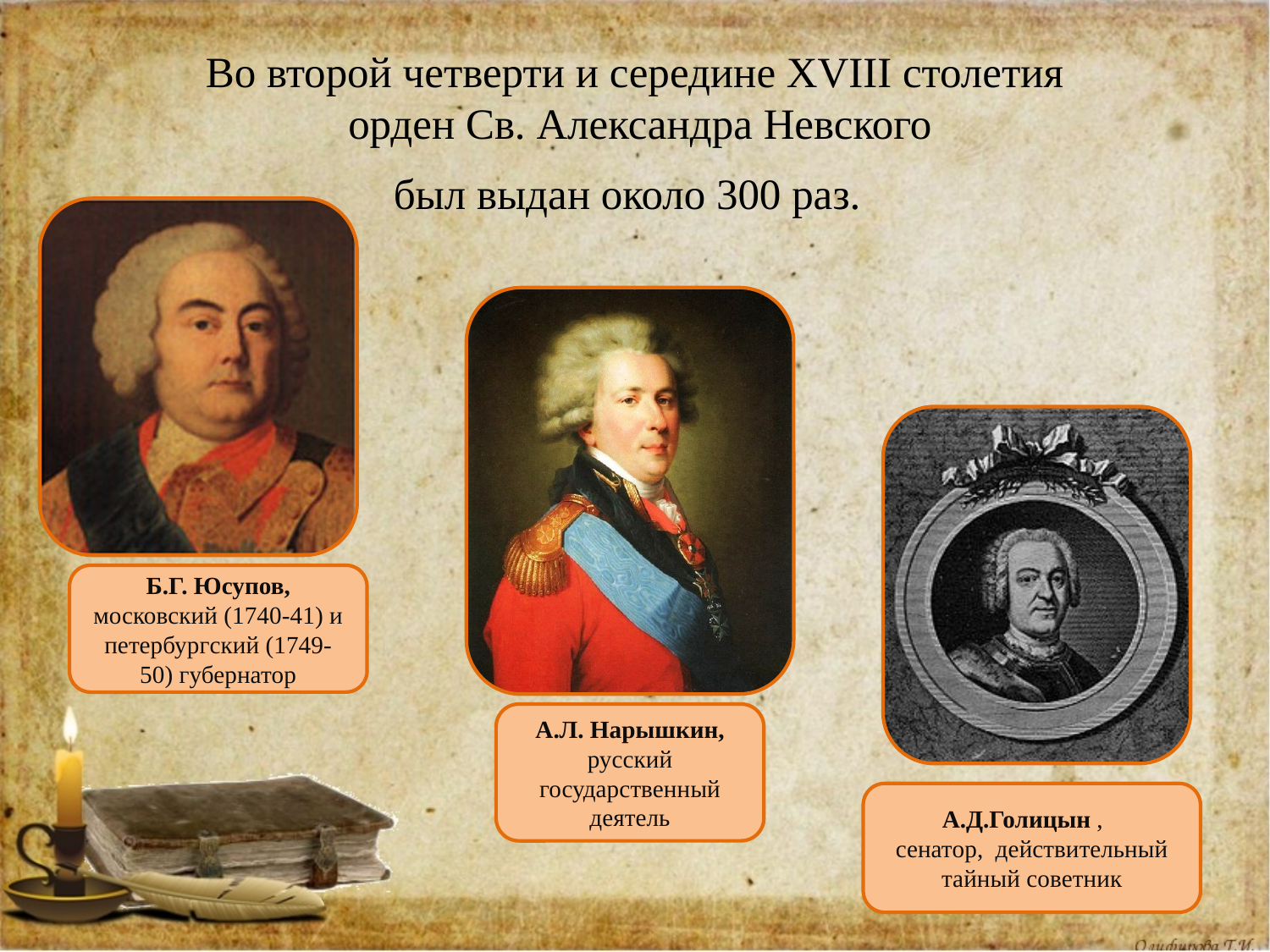

# Во второй четверти и середине XVIII столетия орден Св. Александра Невского был выдан около 300 раз.

Б.Г. Юсупов, московский (1740-41) и петербургский (1749-50) губернатор
А.Л. Нарышкин, русский государственный деятель
А.Д.Голицын ,
сенатор,  действительный тайный советник